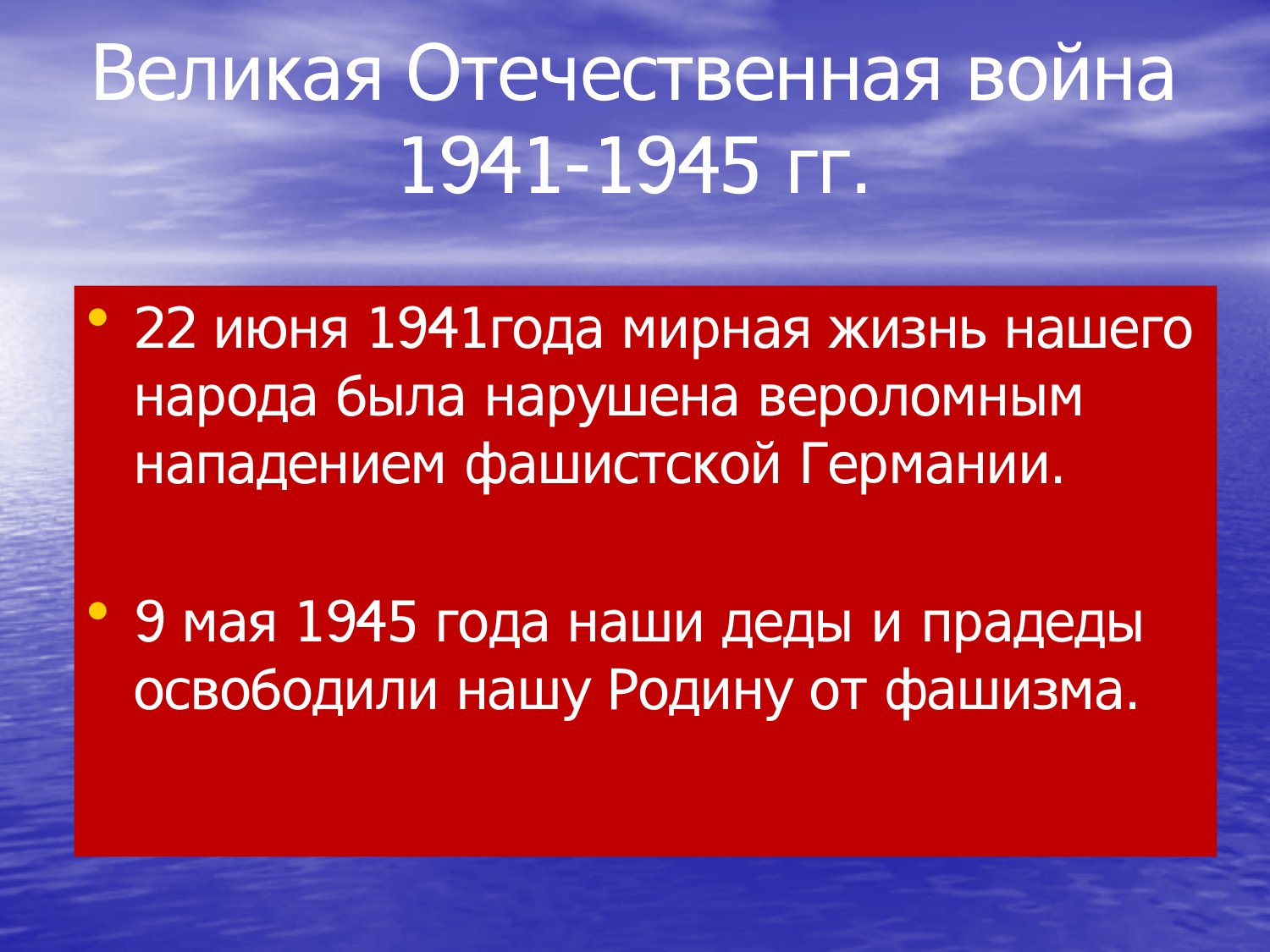

# Великая Отечественная война 1941-1945 гг.
22 июня 1941года мирная жизнь нашего народа была нарушена вероломным нападением фашистской Германии.

9 мая 1945 года наши деды и прадеды освободили нашу Родину от фашизма.